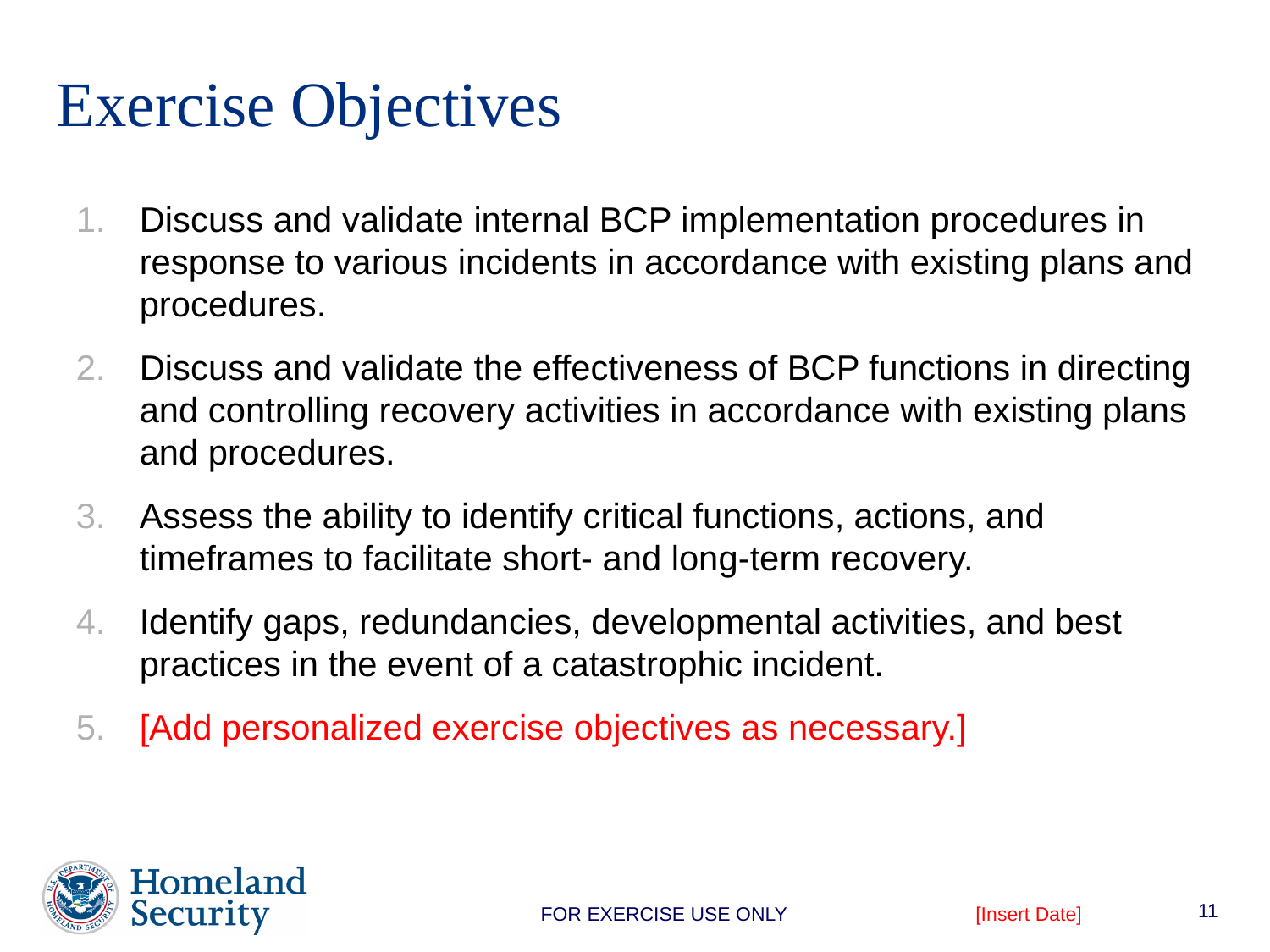

# Exercise Objectives
Discuss and validate internal BCP implementation procedures in response to various incidents in accordance with existing plans and procedures.
Discuss and validate the effectiveness of BCP functions in directing and controlling recovery activities in accordance with existing plans and procedures.
Assess the ability to identify critical functions, actions, and timeframes to facilitate short- and long-term recovery.
Identify gaps, redundancies, developmental activities, and best practices in the event of a catastrophic incident.
[Add personalized exercise objectives as necessary.]

11